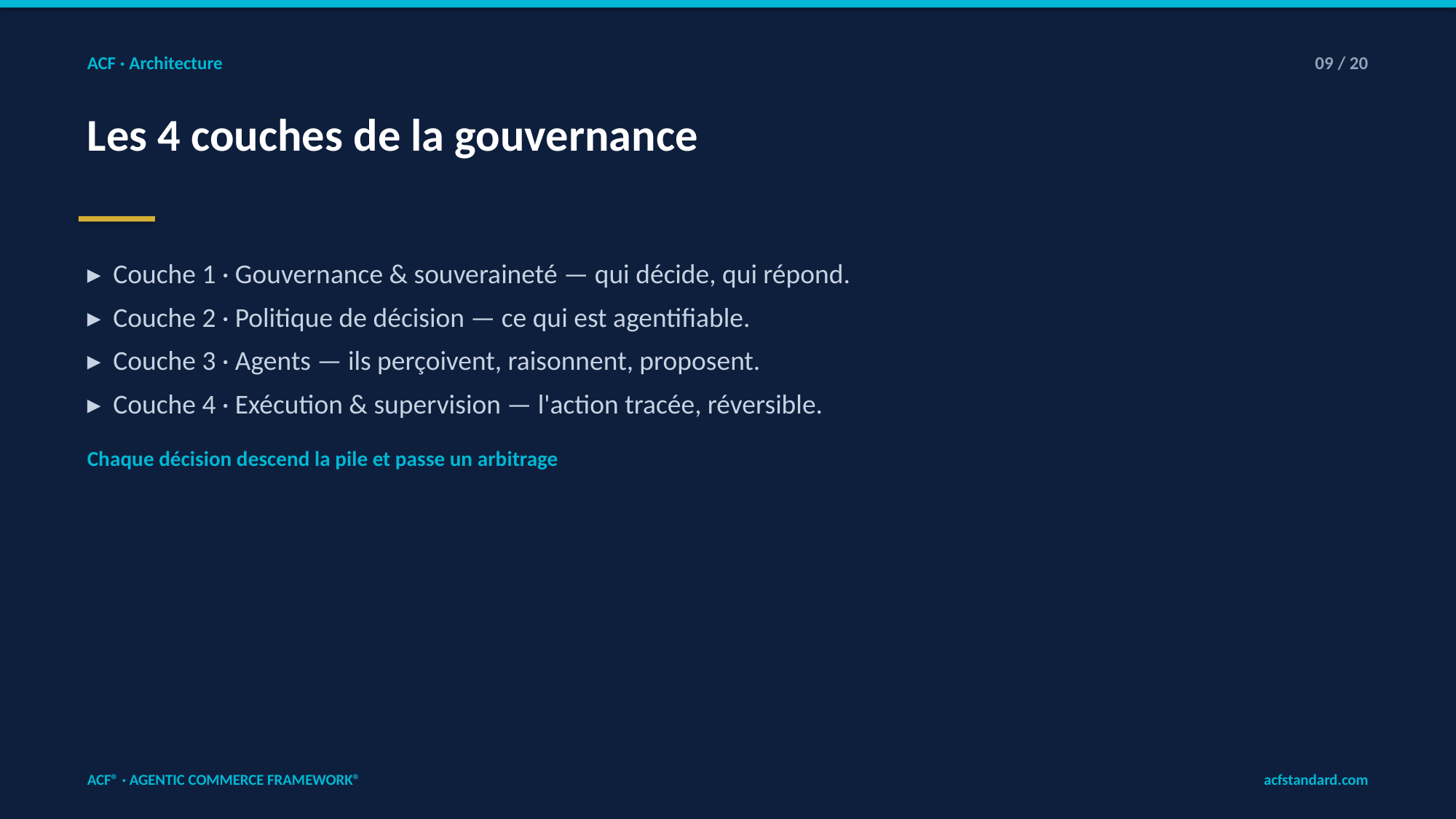

ACF · Architecture
09 / 20
Les 4 couches de la gouvernance

▸  Couche 1 · Gouvernance & souveraineté — qui décide, qui répond.
▸  Couche 2 · Politique de décision — ce qui est agentifiable.
▸  Couche 3 · Agents — ils perçoivent, raisonnent, proposent.
▸  Couche 4 · Exécution & supervision — l'action tracée, réversible.
Chaque décision descend la pile et passe un arbitrage
ACF® · AGENTIC COMMERCE FRAMEWORK®
acfstandard.com